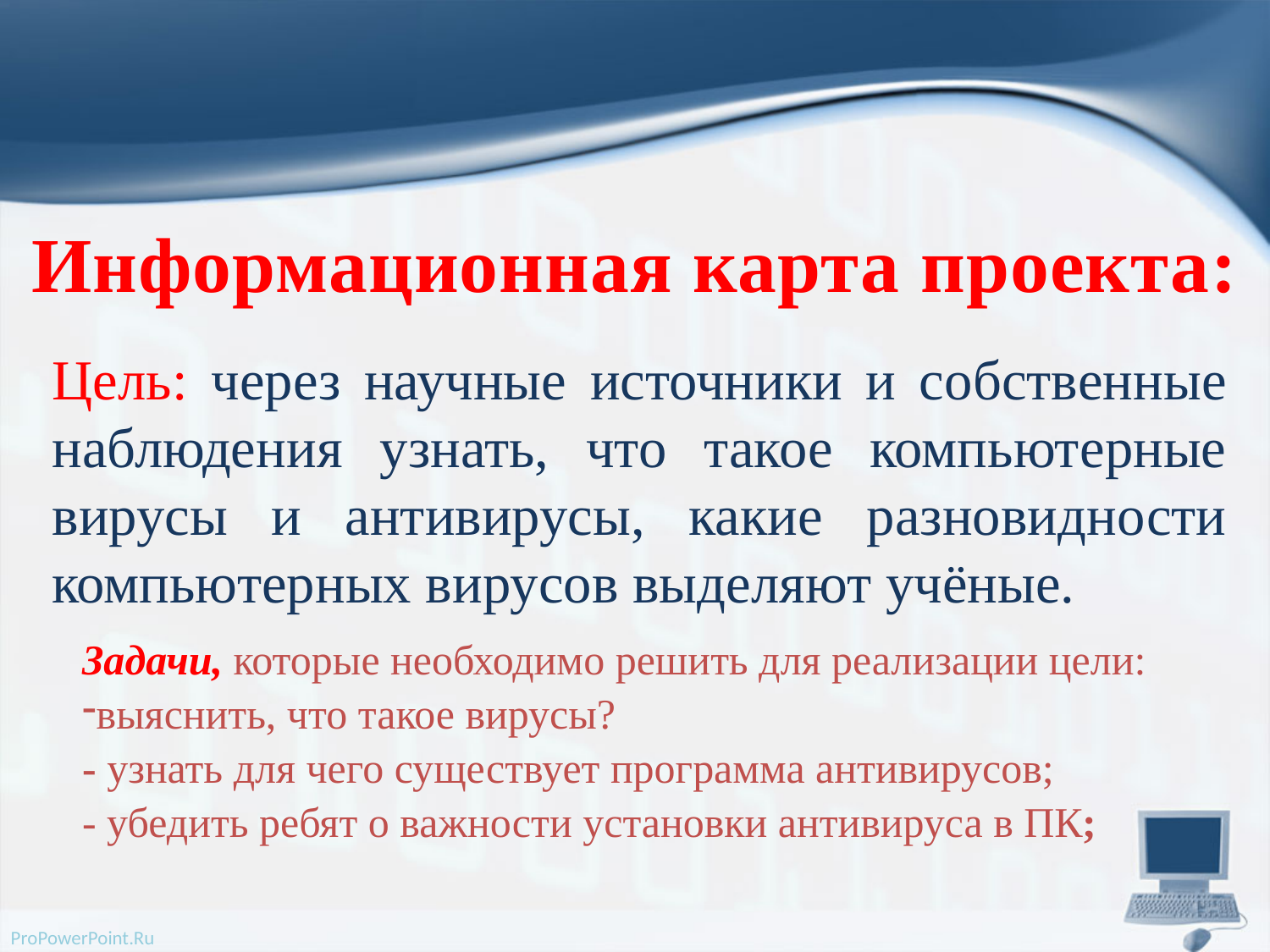

Информационная карта проекта:
Цель: через научные источники и собственные наблюдения узнать, что такое компьютерные вирусы и антивирусы, какие разновидности компьютерных вирусов выделяют учёные.
Задачи, которые необходимо решить для реализации цели:
выяснить, что такое вирусы?
- узнать для чего существует программа антивирусов;
- убедить ребят о важности установки антивируса в ПК;